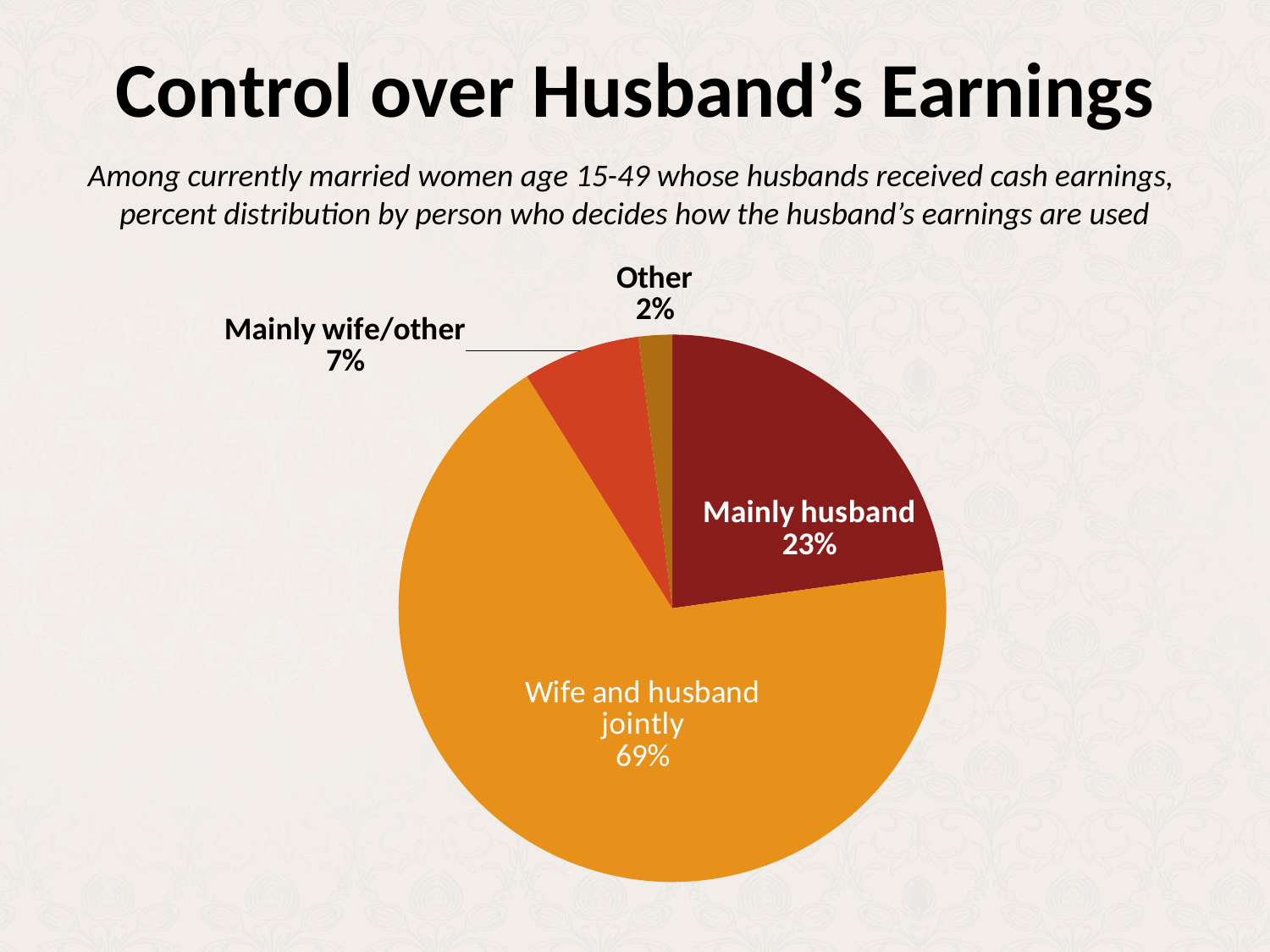

# Control over Husband’s Earnings
Among currently married women age 15-49 whose husbands received cash earnings,
percent distribution by person who decides how the husband’s earnings are used

### Chart

| Category | Column1 |
|---|---|
| Mainly husband | 23.0 |
| Wife and husband jointly | 69.0 |
| Mainly wife/other | 7.0 |
| Other | 2.0 |